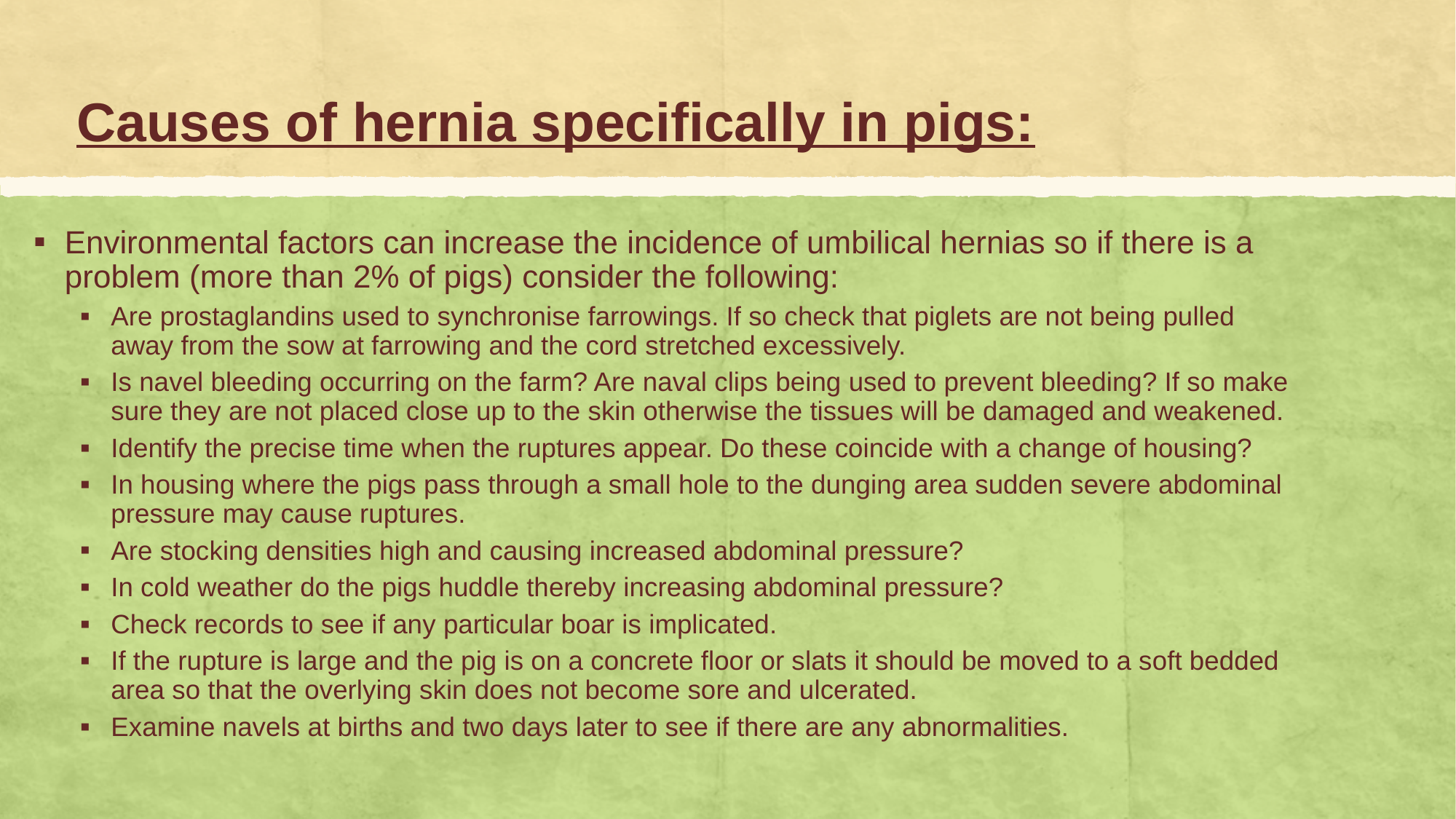

# Causes of hernia specifically in pigs:
Environmental factors can increase the incidence of umbilical hernias so if there is a problem (more than 2% of pigs) consider the following:
Are prostaglandins used to synchronise farrowings. If so check that piglets are not being pulled away from the sow at farrowing and the cord stretched excessively.
Is navel bleeding occurring on the farm? Are naval clips being used to prevent bleeding? If so make sure they are not placed close up to the skin otherwise the tissues will be damaged and weakened.
Identify the precise time when the ruptures appear. Do these coincide with a change of housing?
In housing where the pigs pass through a small hole to the dunging area sudden severe abdominal pressure may cause ruptures.
Are stocking densities high and causing increased abdominal pressure?
In cold weather do the pigs huddle thereby increasing abdominal pressure?
Check records to see if any particular boar is implicated.
If the rupture is large and the pig is on a concrete floor or slats it should be moved to a soft bedded area so that the overlying skin does not become sore and ulcerated.
Examine navels at births and two days later to see if there are any abnormalities.